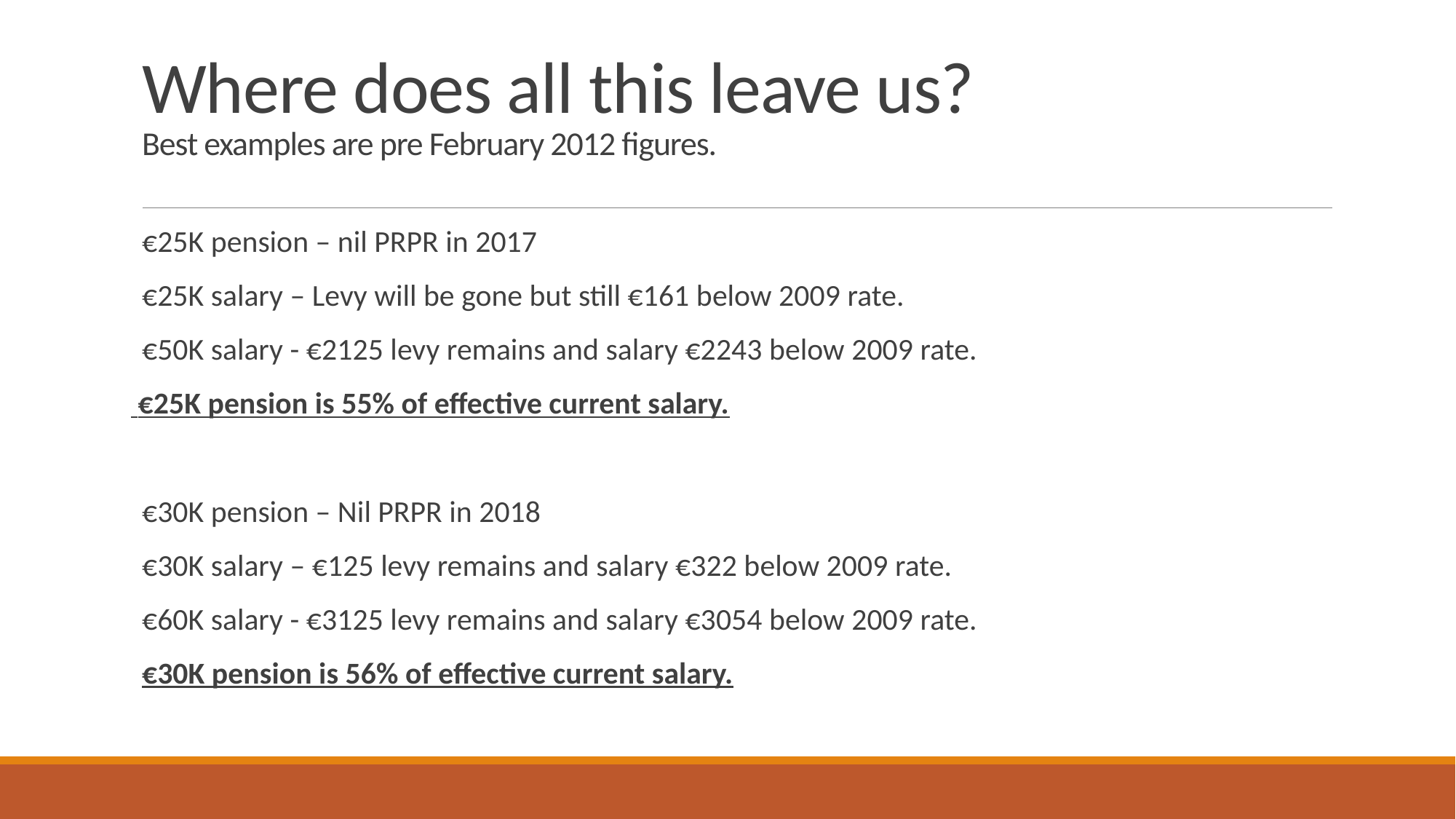

# Where does all this leave us? Best examples are pre February 2012 figures.
€25K pension – nil PRPR in 2017
€25K salary – Levy will be gone but still €161 below 2009 rate.
€50K salary - €2125 levy remains and salary €2243 below 2009 rate.
 €25K pension is 55% of effective current salary.

€30K pension – Nil PRPR in 2018
€30K salary – €125 levy remains and salary €322 below 2009 rate.
€60K salary - €3125 levy remains and salary €3054 below 2009 rate.
€30K pension is 56% of effective current salary.